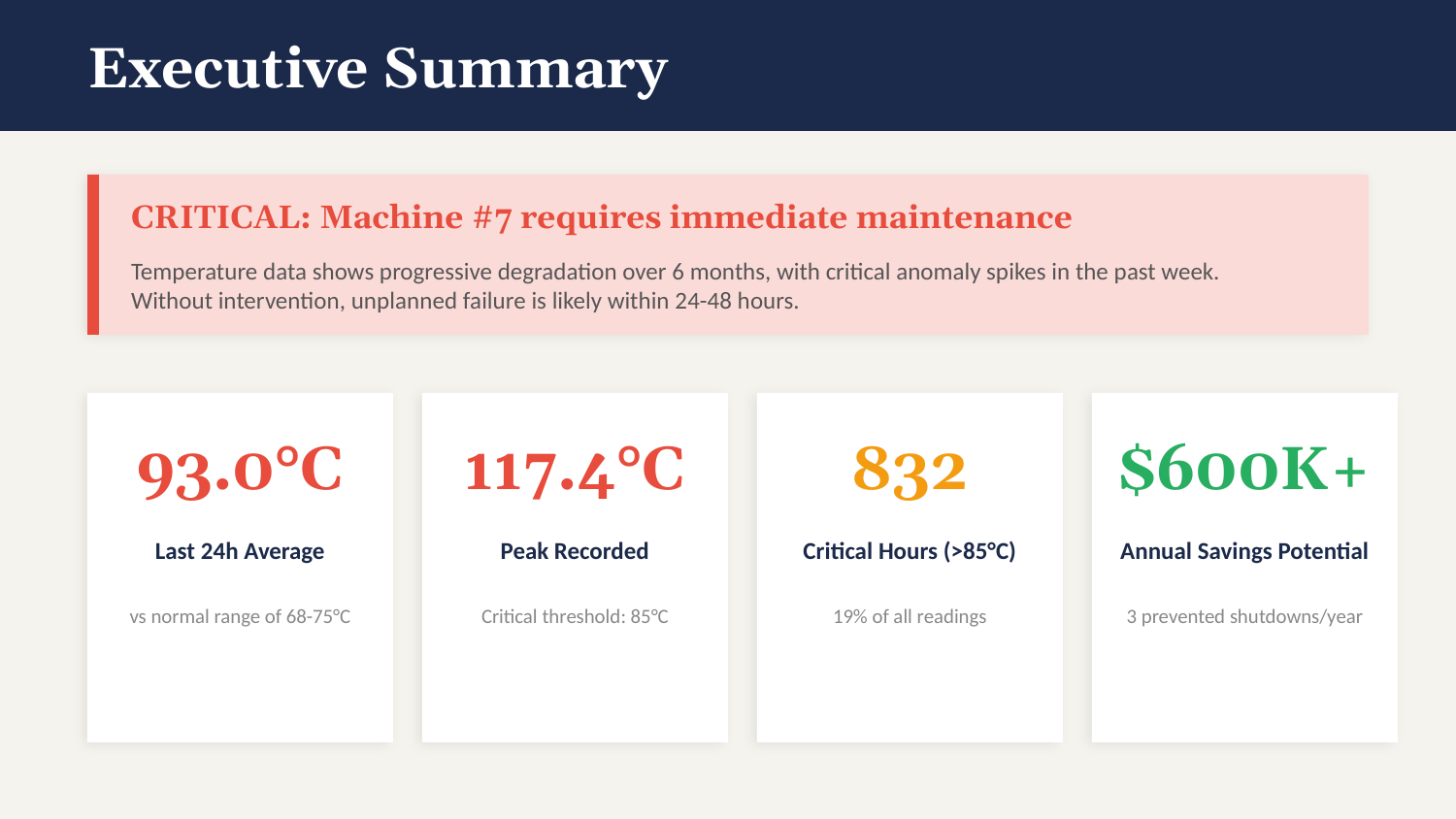

Executive Summary

CRITICAL: Machine #7 requires immediate maintenance
Temperature data shows progressive degradation over 6 months, with critical anomaly spikes in the past week. Without intervention, unplanned failure is likely within 24-48 hours.

93.0°C
117.4°C
832
$600K+
Last 24h Average
Peak Recorded
Critical Hours (>85°C)
Annual Savings Potential
vs normal range of 68-75°C
Critical threshold: 85°C
19% of all readings
3 prevented shutdowns/year